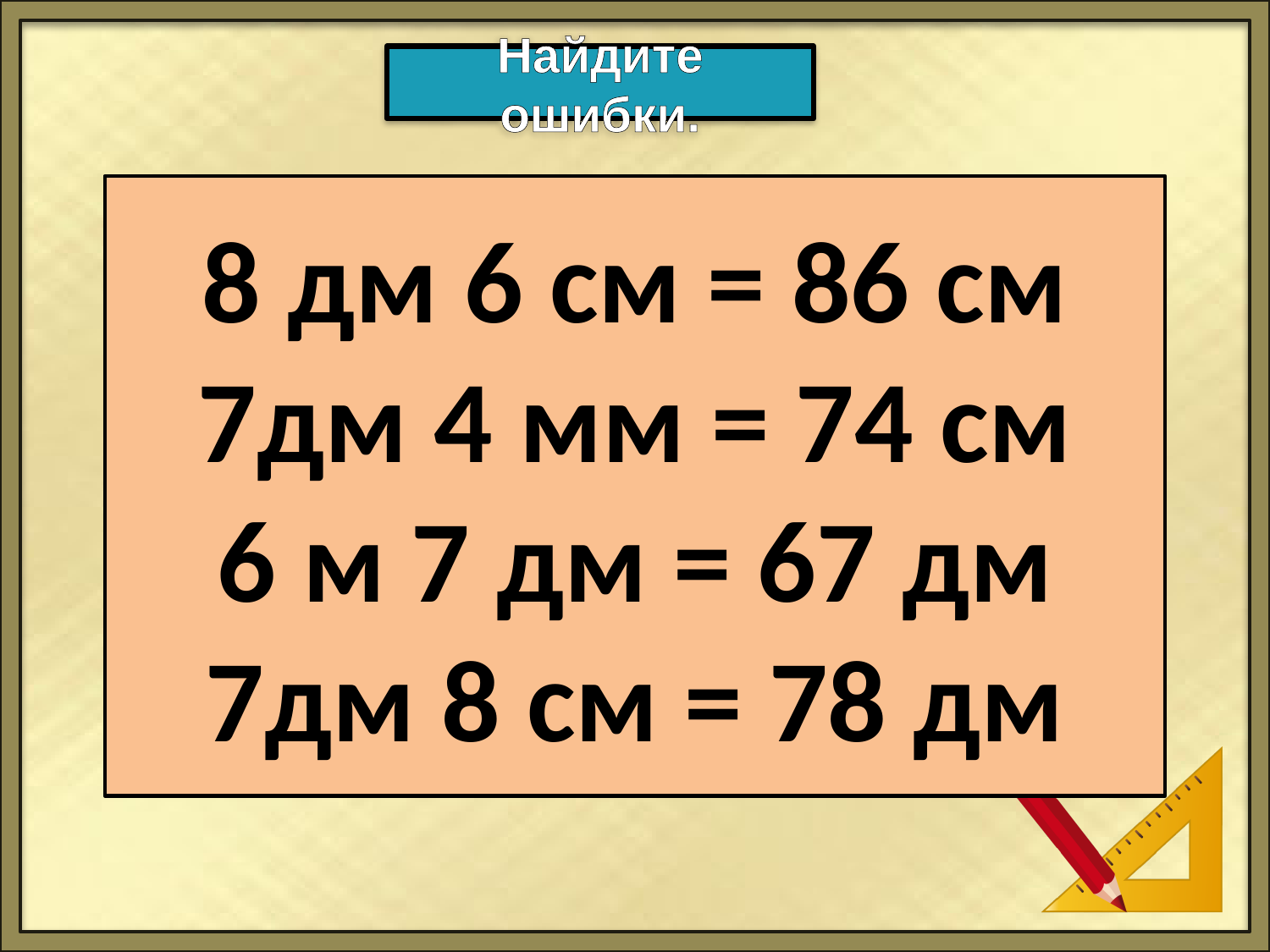

Найдите ошибки.
8 дм 6 см = 86 см
7дм 4 мм = 74 см
6 м 7 дм = 67 дм
7дм 8 см = 78 дм